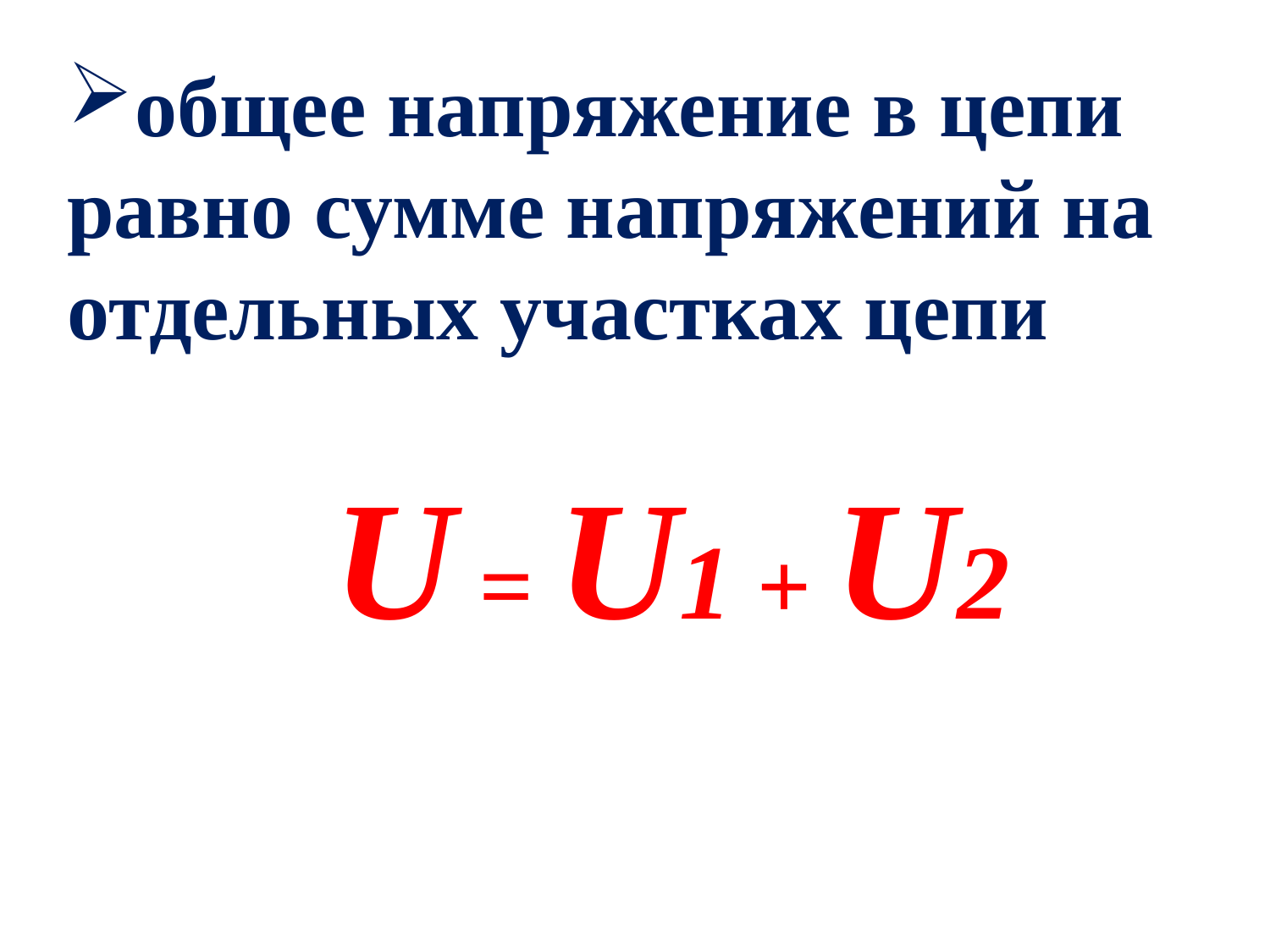

общее напряжение в цепи равно сумме напряжений на отдельных участках цепи

                                 U = U1 + U2